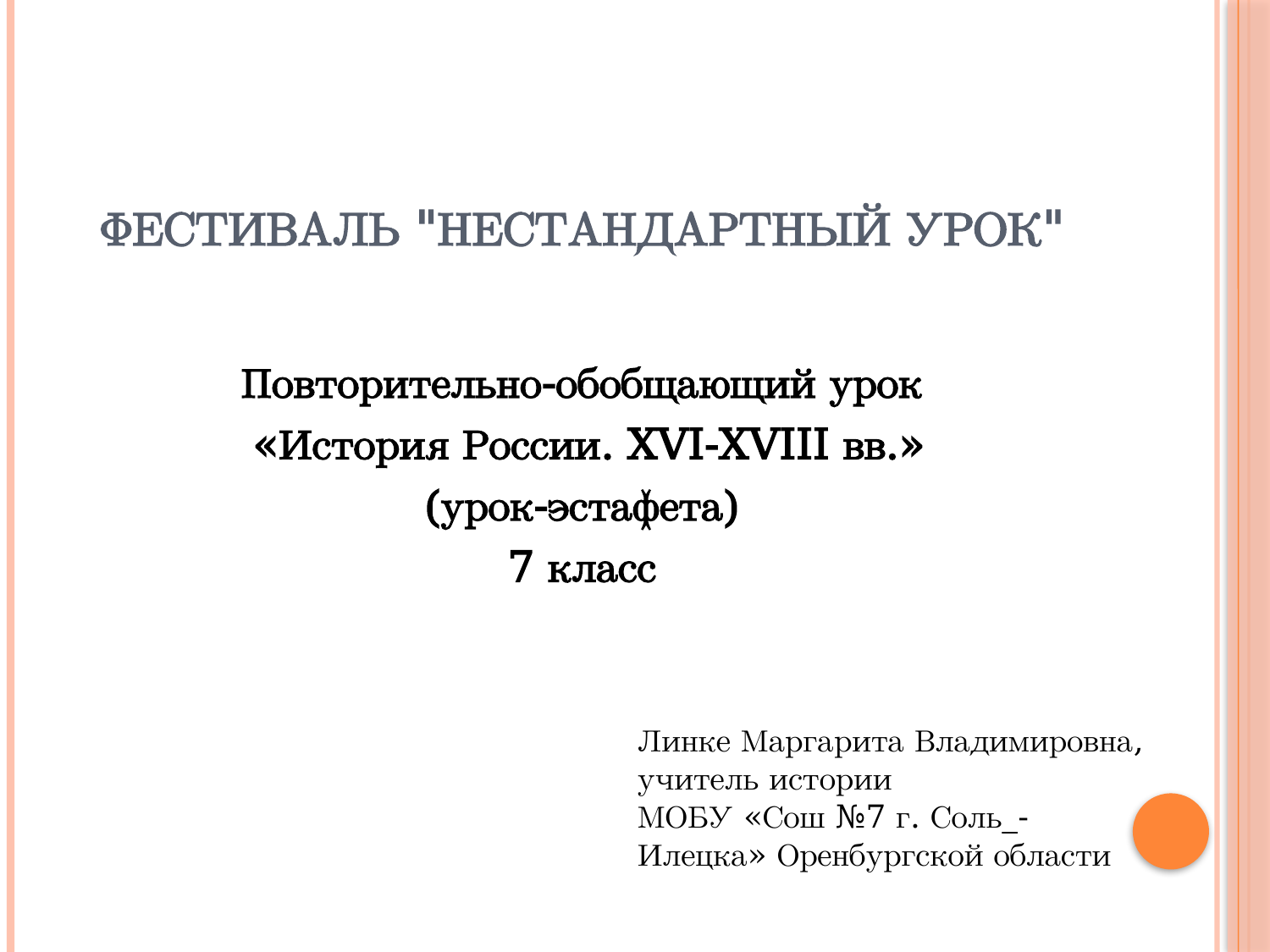

# Фестиваль "Нестандартный урок"

Повторительно-обобщающий урок
 «История России. XVI-XVIII вв.»
(урок-эстафета)
7 класс

Линке Маргарита Владимировна,
учитель истории
МОБУ «Сош №7 г. Соль_- Илецка» Оренбургской области